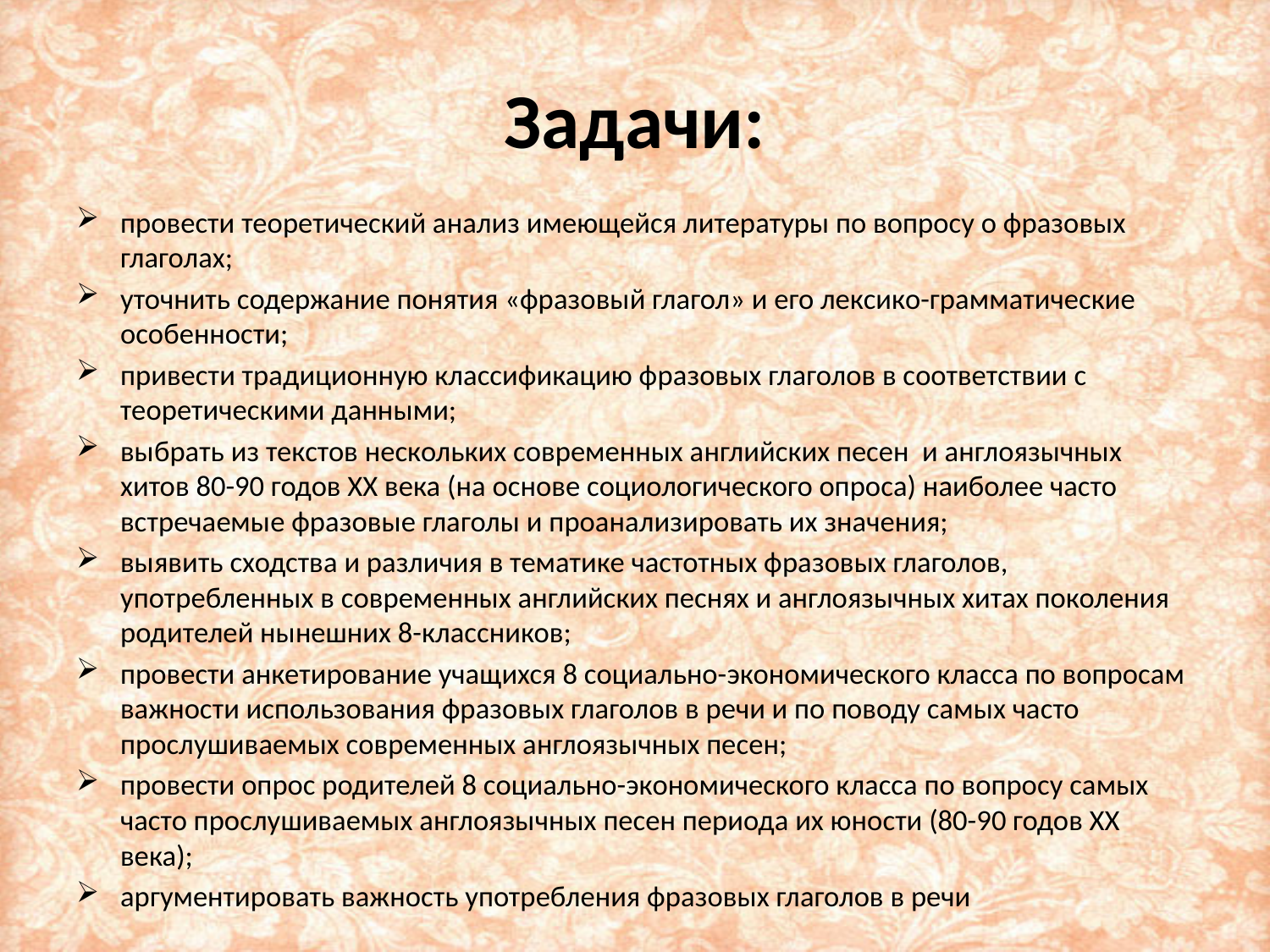

# Задачи:

провести теоретический анализ имеющейся литературы по вопросу о фразовых глаголах;
уточнить содержание понятия «фразовый глагол» и его лексико-грамматические особенности;
привести традиционную классификацию фразовых глаголов в соответствии с теоретическими данными;
выбрать из текстов нескольких современных английских песен  и англоязычных хитов 80-90 годов XX века (на основе социологического опроса) наиболее часто встречаемые фразовые глаголы и проанализировать их значения;
выявить сходства и различия в тематике частотных фразовых глаголов, употребленных в современных английских песнях и англоязычных хитах поколения родителей нынешних 8-классников;
провести анкетирование учащихся 8 социально-экономического класса по вопросам важности использования фразовых глаголов в речи и по поводу самых часто прослушиваемых современных англоязычных песен;
провести опрос родителей 8 социально-экономического класса по вопросу самых часто прослушиваемых англоязычных песен периода их юности (80-90 годов XX века);
аргументировать важность употребления фразовых глаголов в речи